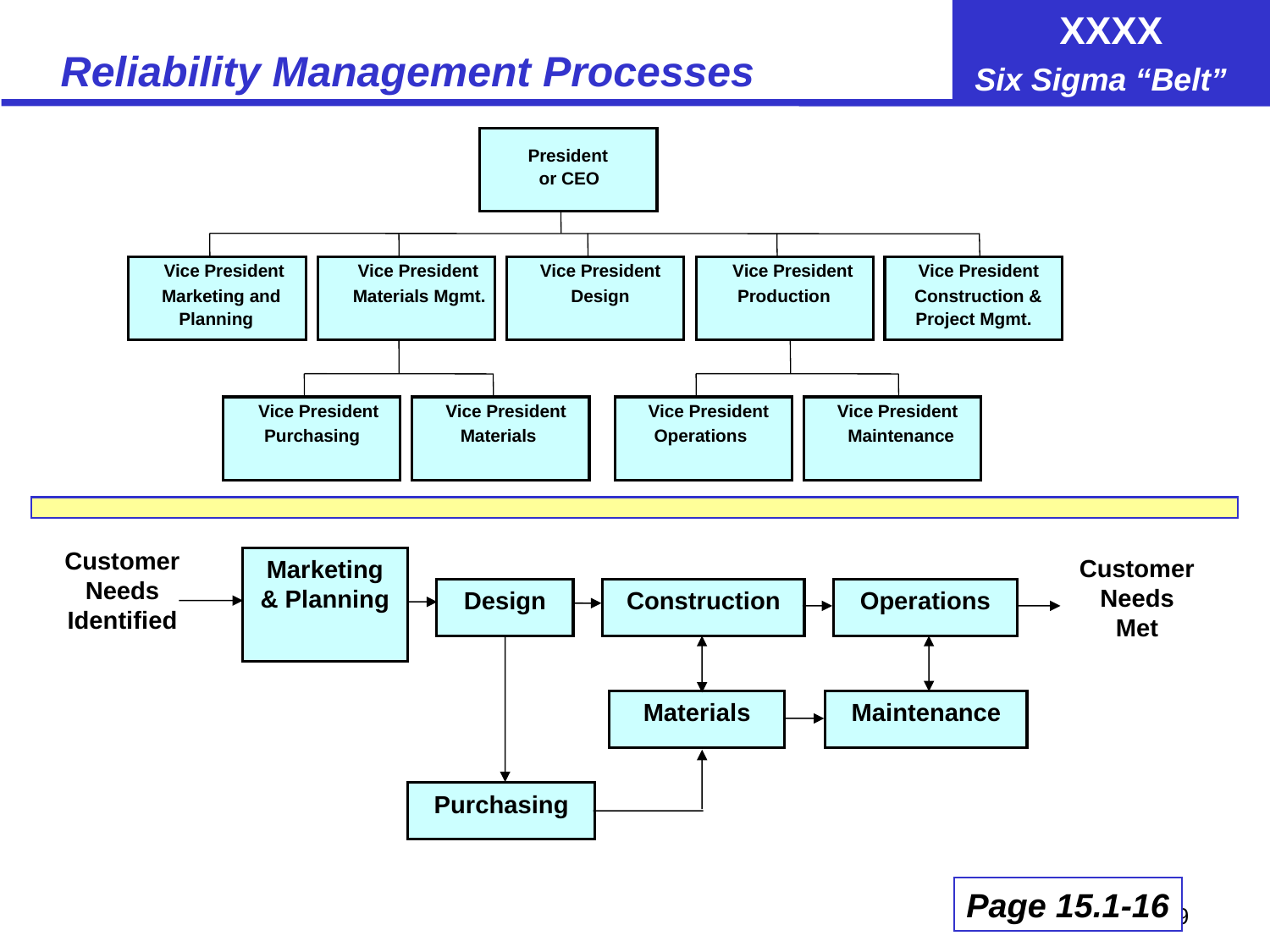

# Reliability Management Processes

President

or CEO

Vice President

Vice President

Vice President

Vice President

Vice President

Marketing and

Materials Mgmt.

Design

Production

Construction &

Planning

Project Mgmt.

Vice President

Vice President

Vice President

Vice President

Purchasing

Materials

Operations

Maintenance

Customer Needs Identified
Customer Needs
Met
Marketing & Planning
Design
Construction
Operations

Materials
Maintenance

Purchasing

Page 15.1-16